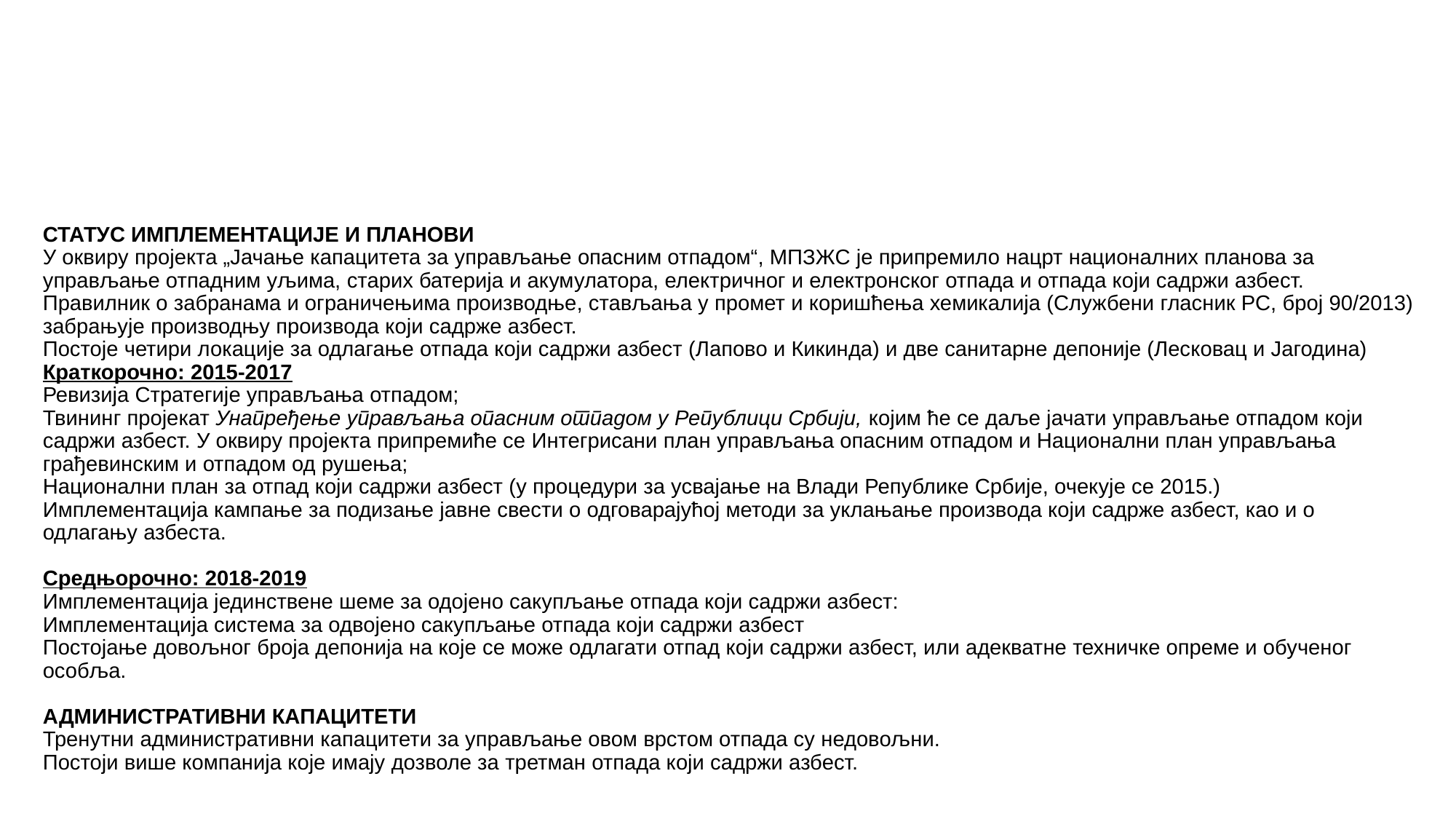

# СТАТУС ИМПЛЕМЕНТАЦИЈЕ И ПЛАНОВИ У оквиру пројекта „Јачање капацитета за управљање опасним отпадом“, МПЗЖС је припремило нацрт националних планова за управљање отпадним уљима, старих батерија и акумулатора, електричног и електронског отпада и отпада који садржи азбест. Правилник о забранама и ограничењима производње, стављања у промет и коришћења хемикалија (Службени гласник РС, број 90/2013) забрањује производњу производа који садрже азбест. Постоје четири локације за одлагање отпада који садржи азбест (Лапово и Кикинда) и две санитарне депоније (Лесковац и Јагодина) Краткорочно: 2015-2017 Ревизија Стратегије управљања отпадом; Твининг пројекат Унапређење управљања опасним отпадом у Републици Србији, којим ће се даље јачати управљање отпадом који садржи азбест. У оквиру пројекта припремиће се Интегрисани план управљања опасним отпадом и Национални план управљања грађевинским и отпадом од рушења; Национални план за отпад који садржи азбест (у процедури за усвајање на Влади Републике Србије, очекује се 2015.) Имплементација кампање за подизање јавне свести о одговарајућој методи за уклањање производа који садрже азбест, као и о одлагању азбеста.   Средњорочно: 2018-2019 Имплементација јединствене шеме за одојено сакупљање отпада који садржи азбест: Имплементација система за одвојено сакупљање отпада који садржи азбест Постојање довољног броја депонија на које се може одлагати отпад који садржи азбест, или адекватне техничке опреме и обученог особља.   АДМИНИСТРАТИВНИ КАПАЦИТЕТИ Тренутни административни капацитети за управљање овом врстом отпада су недовољни. Постоји више компанија које имају дозволе за третман отпада који садржи азбест.